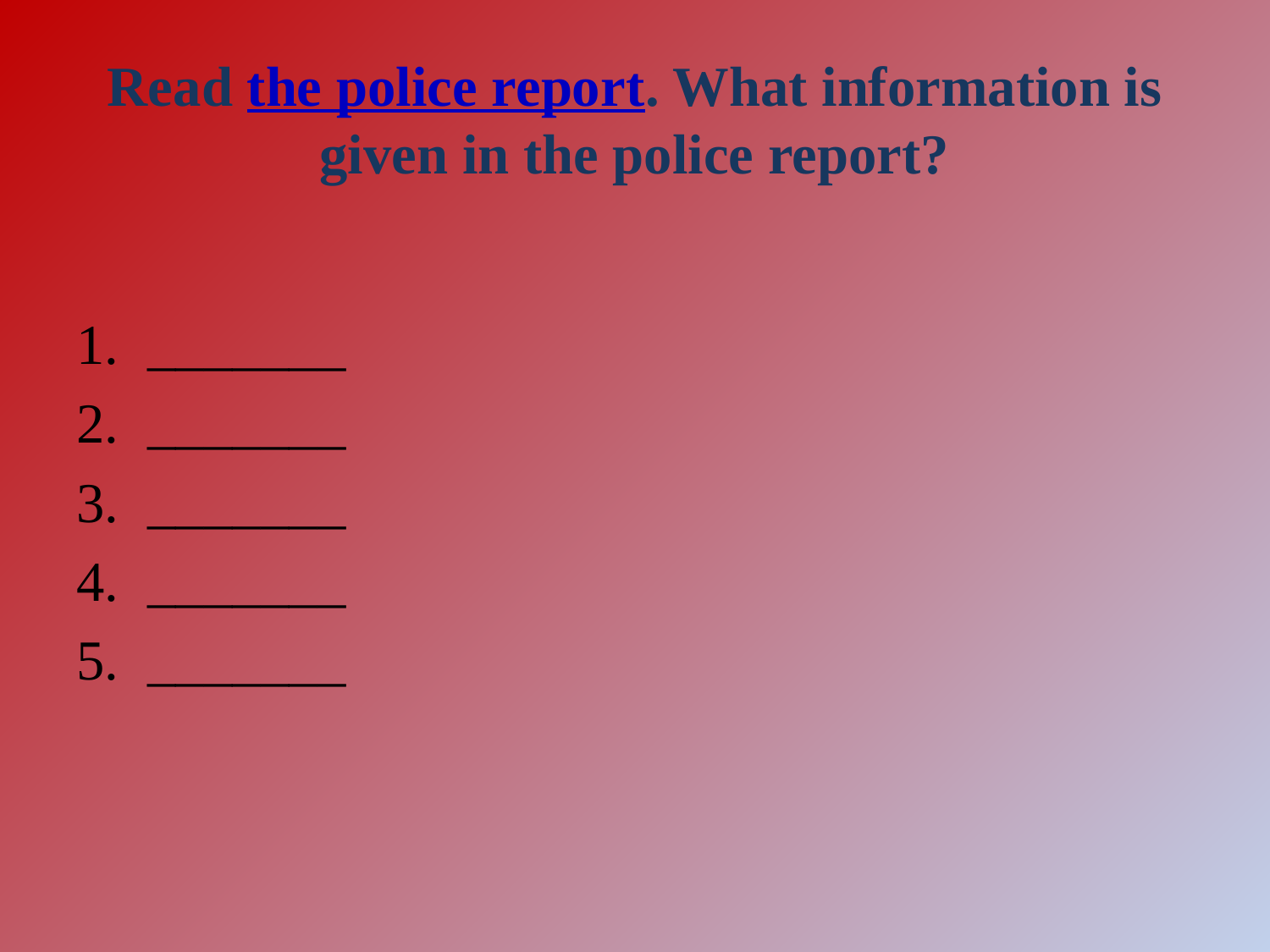

# Read the police report. What information is given in the police report?

_______
_______
_______
_______
_______